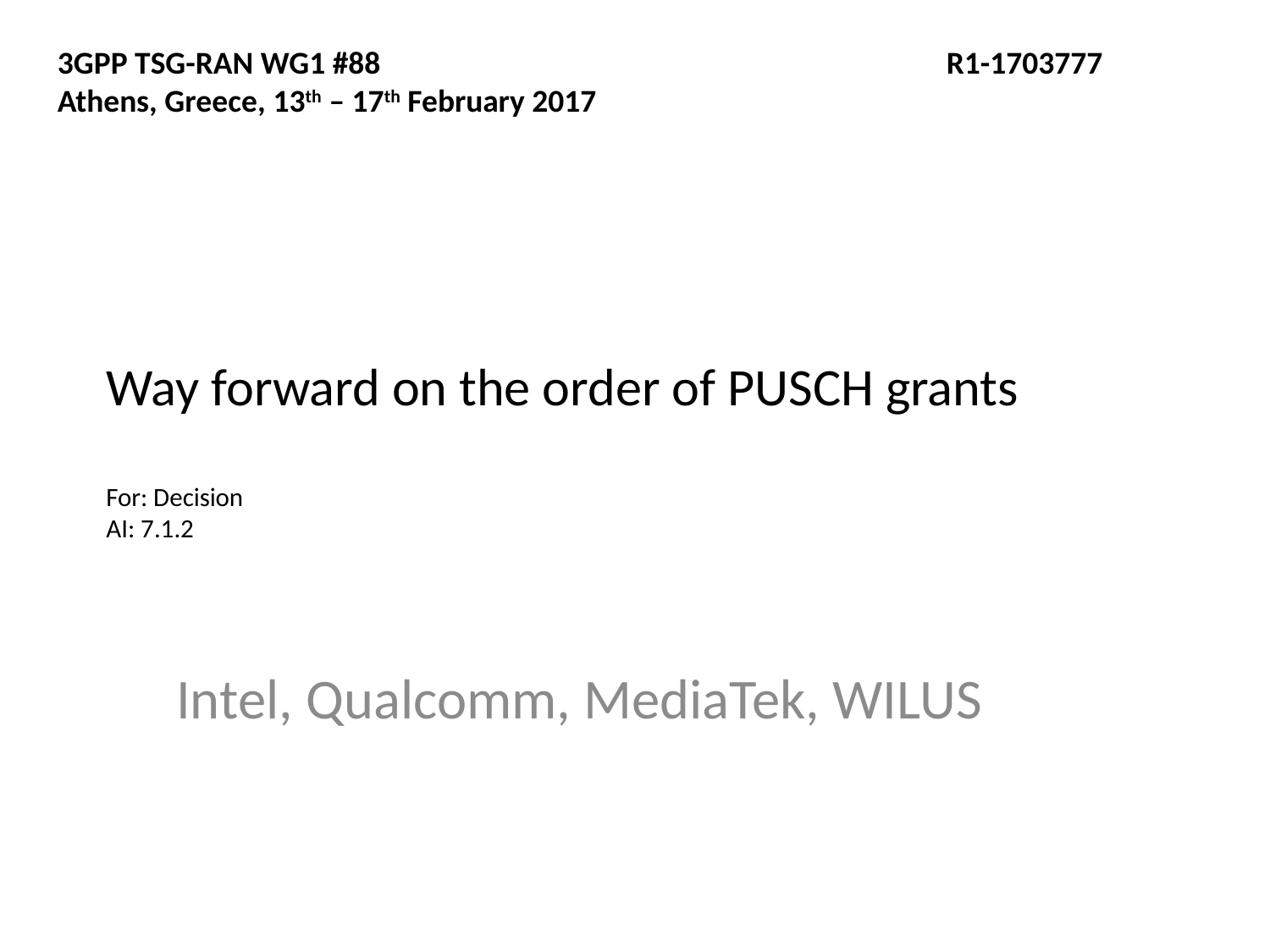

3GPP TSG-RAN WG1 #88				        	R1-1703777
Athens, Greece, 13th – 17th February 2017
# Way forward on the order of PUSCH grants For: Decision AI: 7.1.2
Intel, Qualcomm, MediaTek, WILUS